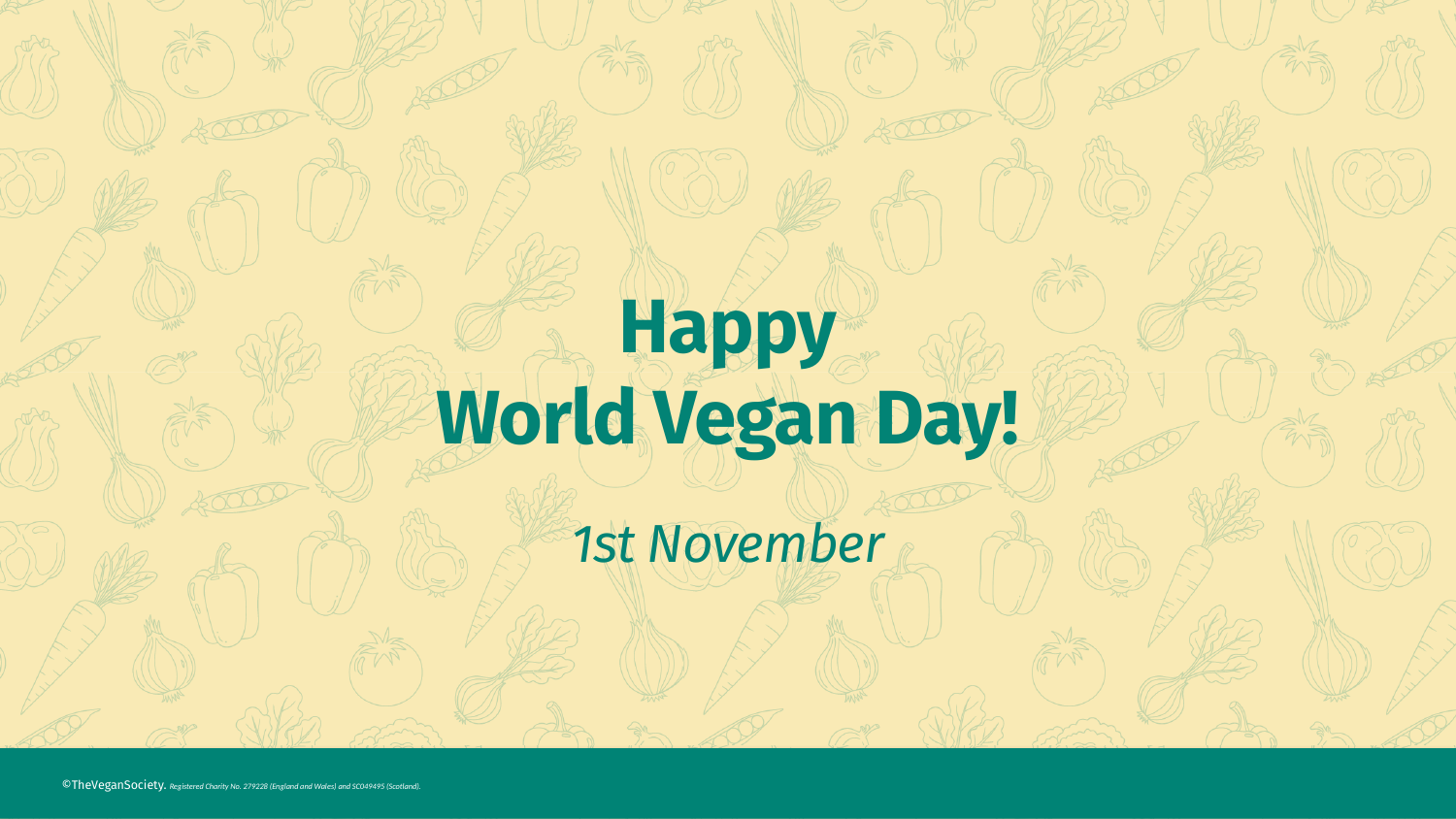

# Happy
World Vegan Day!

1st November